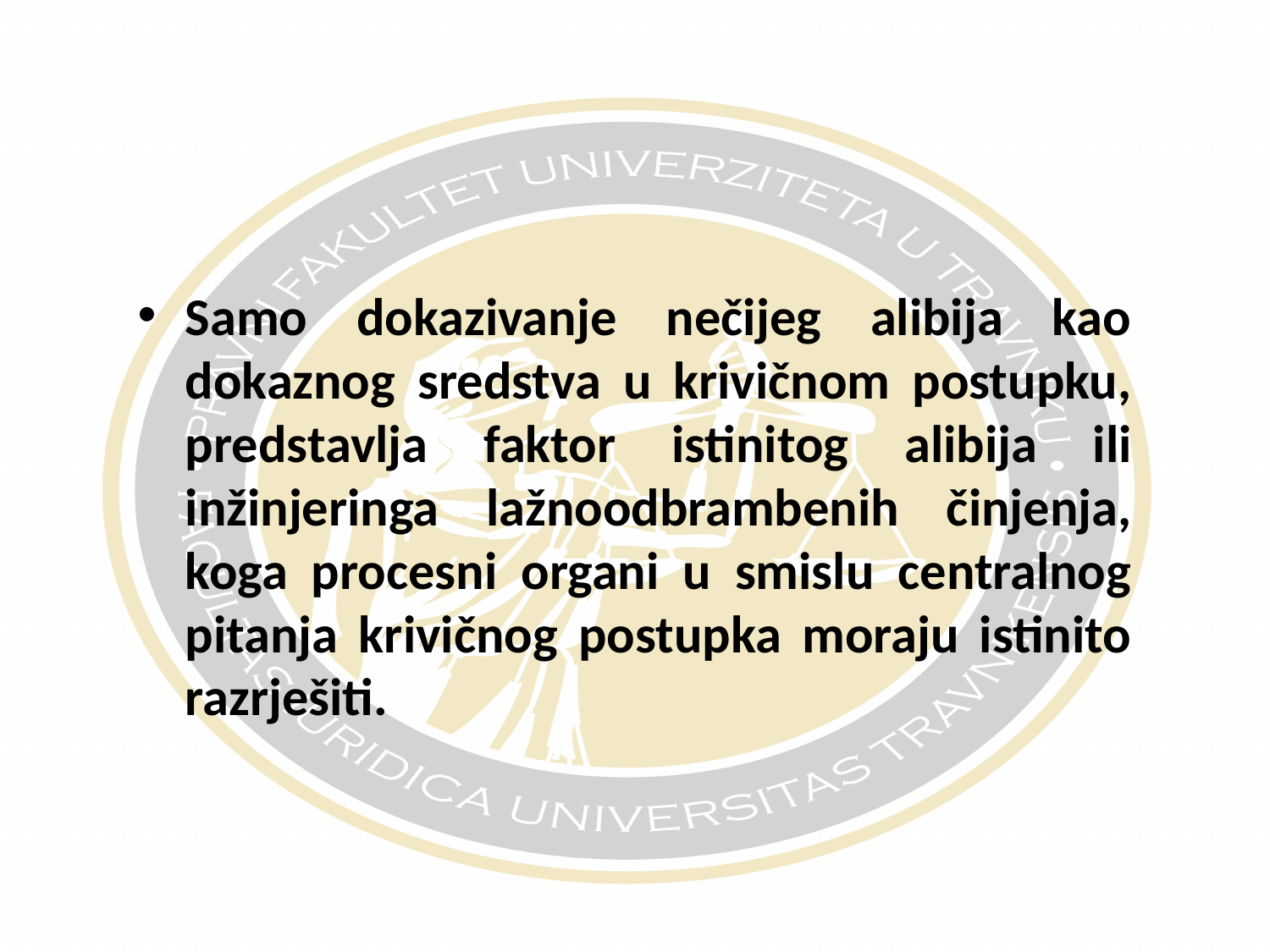

#
Samo dokazivanje nečijeg alibija kao dokaznog sredstva u krivičnom postupku, predstavlja faktor istinitog alibija ili inžinjeringa lažnoodbrambenih činjenja, koga procesni organi u smislu centralnog pitanja krivičnog postupka moraju istinito razrješiti.